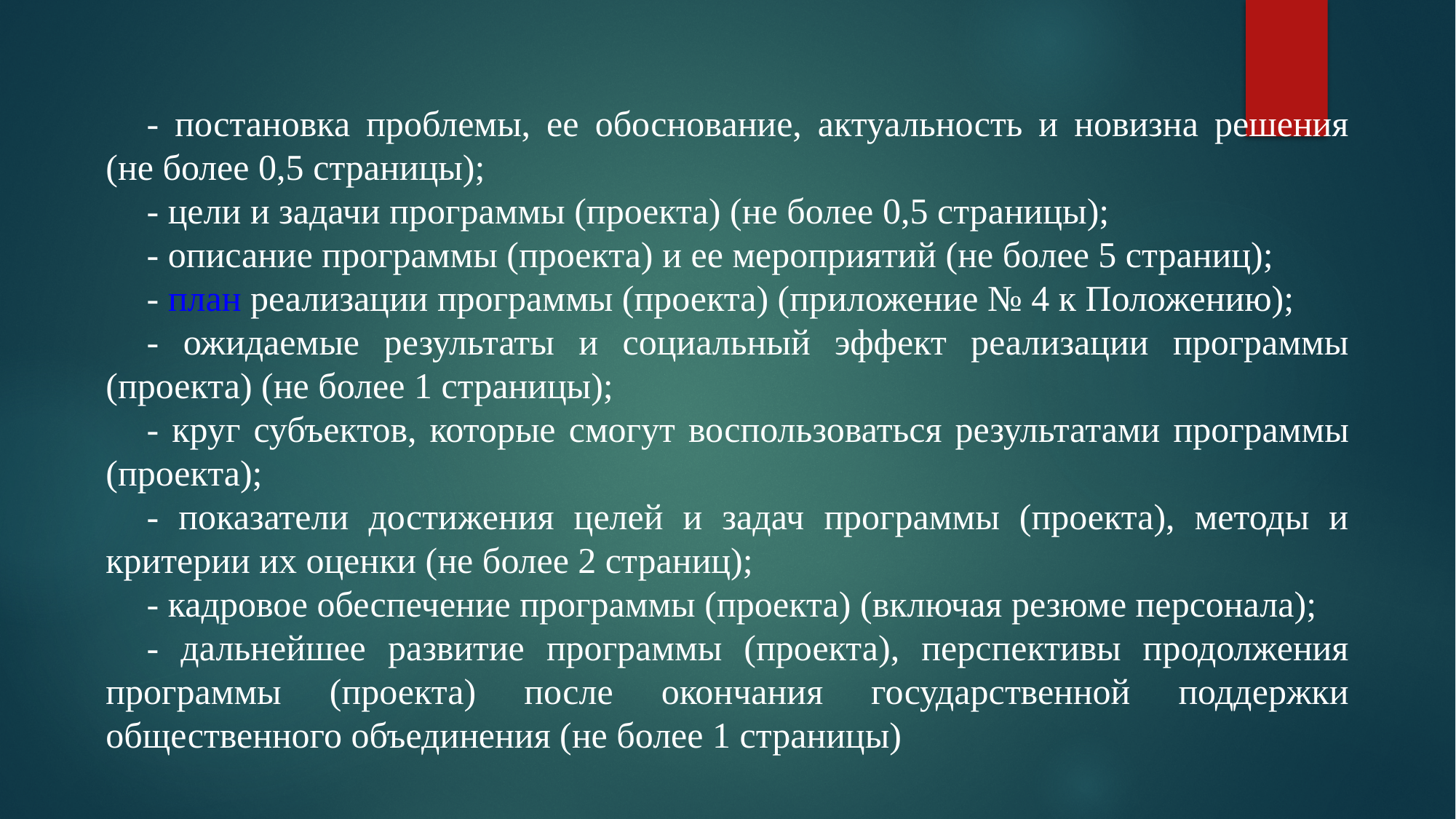

- постановка проблемы, ее обоснование, актуальность и новизна решения (не более 0,5 страницы);
- цели и задачи программы (проекта) (не более 0,5 страницы);
- описание программы (проекта) и ее мероприятий (не более 5 страниц);
- план реализации программы (проекта) (приложение № 4 к Положению);
- ожидаемые результаты и социальный эффект реализации программы (проекта) (не более 1 страницы);
- круг субъектов, которые смогут воспользоваться результатами программы (проекта);
- показатели достижения целей и задач программы (проекта), методы и критерии их оценки (не более 2 страниц);
- кадровое обеспечение программы (проекта) (включая резюме персонала);
- дальнейшее развитие программы (проекта), перспективы продолжения программы (проекта) после окончания государственной поддержки общественного объединения (не более 1 страницы)